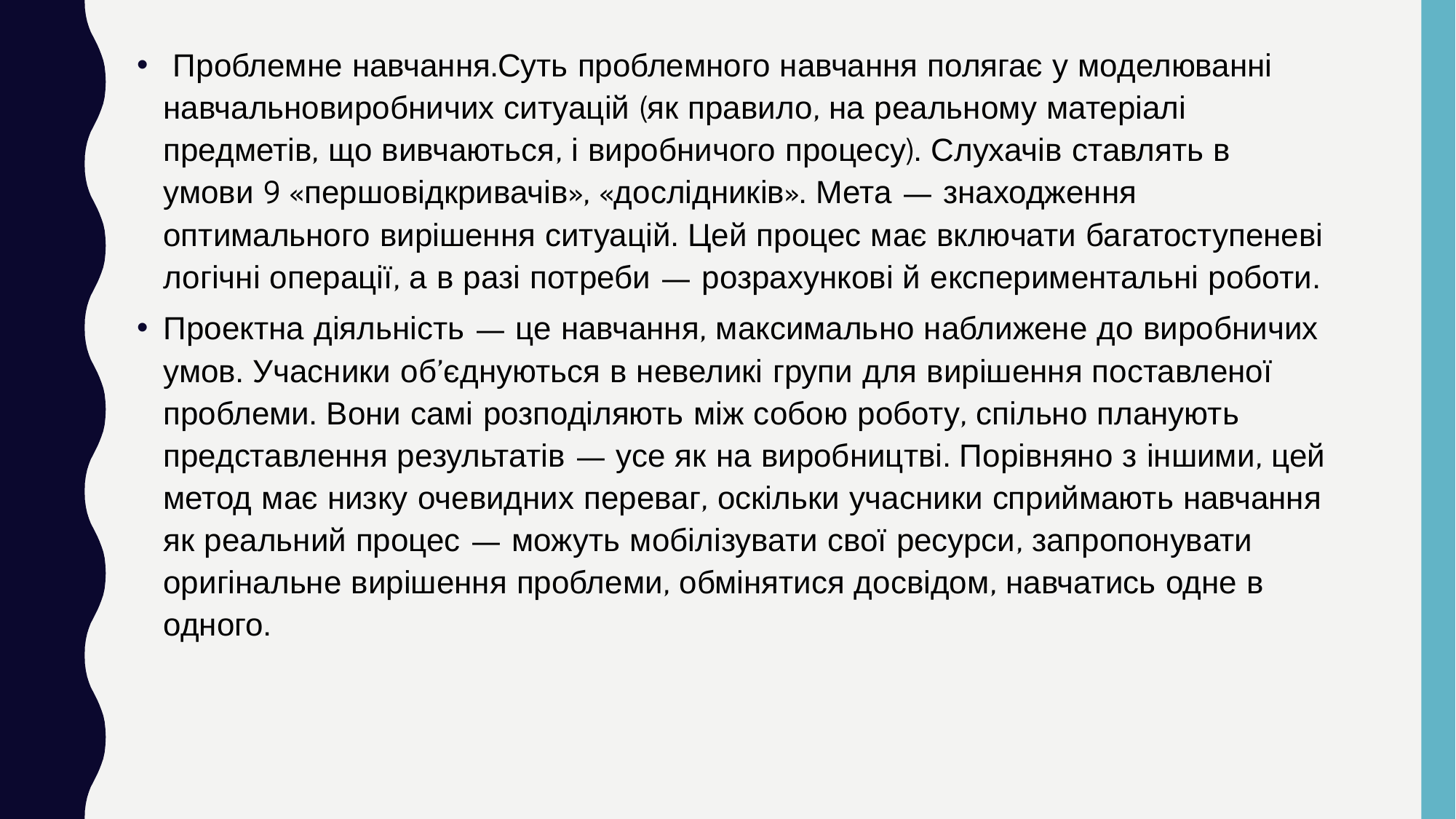

Проблемне навчання.Суть проблемного навчання полягає у моделюванні навчальновиробничих ситуацій (як правило, на реальному матеріалі предметів, що вивчаються, і виробничого процесу). Слухачів ставлять в умови 9 «першовідкривачів», «дослідників». Мета — знаходження оптимального вирішення ситуацій. Цей процес має включати багатоступеневі логічні операції, а в разі потреби — розрахункові й експериментальні роботи.
Проектна діяльність — це навчання, максимально наближене до виробничих умов. Учасники об’єднуються в невеликі групи для вирішення поставленої проблеми. Вони самі розподіляють між собою роботу, спільно планують представлення результатів — усе як на виробництві. Порівняно з іншими, цей метод має низку очевидних переваг, оскільки учасники сприймають навчання як реальний процес — можуть мобілізувати свої ресурси, запропонувати оригінальне вирішення проблеми, обмінятися досвідом, навчатись одне в одного.